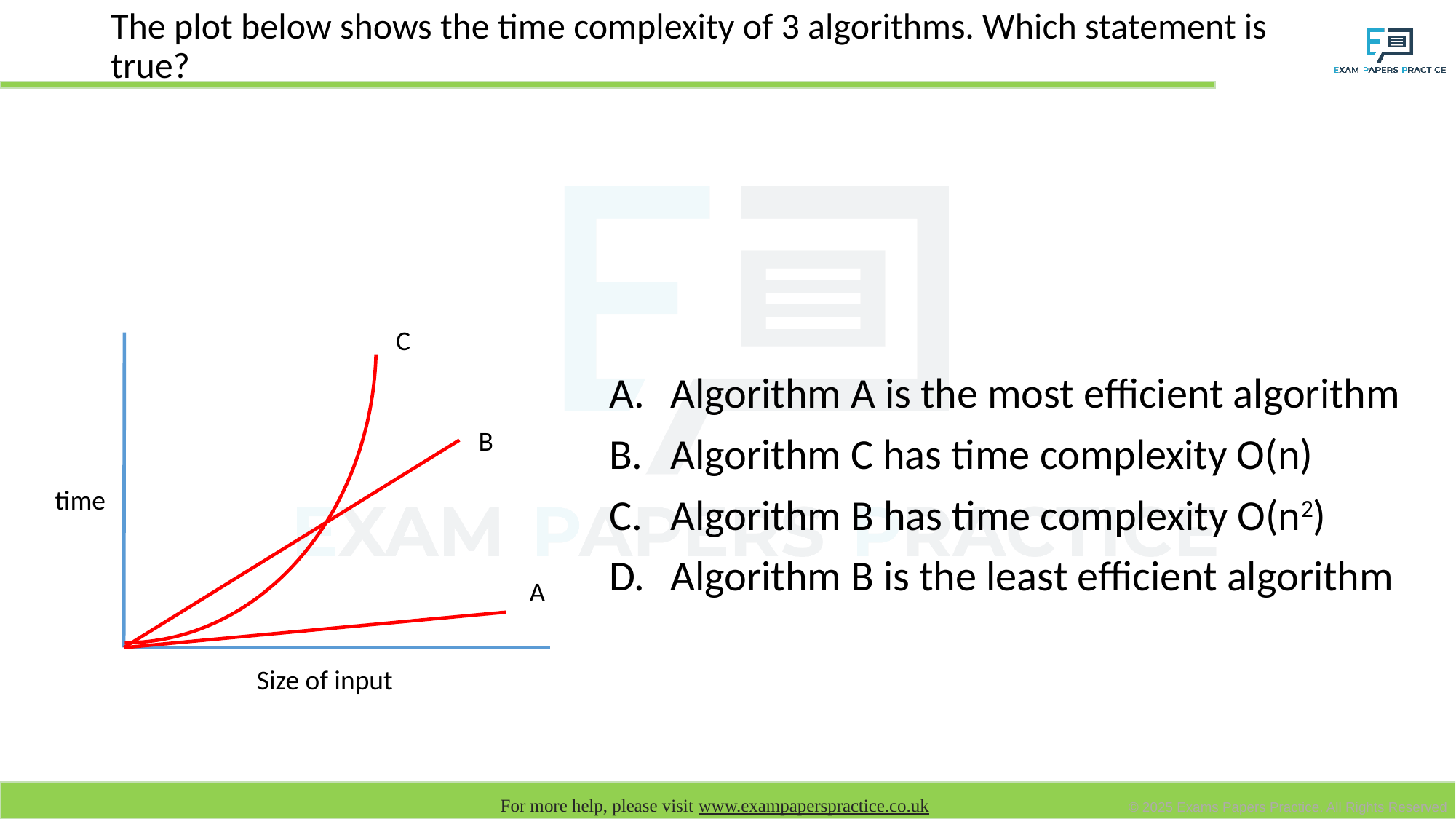

# The plot below shows the time complexity of 3 algorithms. Which statement is true?
C
Algorithm A is the most efficient algorithm
Algorithm C has time complexity O(n)
Algorithm B has time complexity O(n2)
Algorithm B is the least efficient algorithm

B
time
A
Size of input